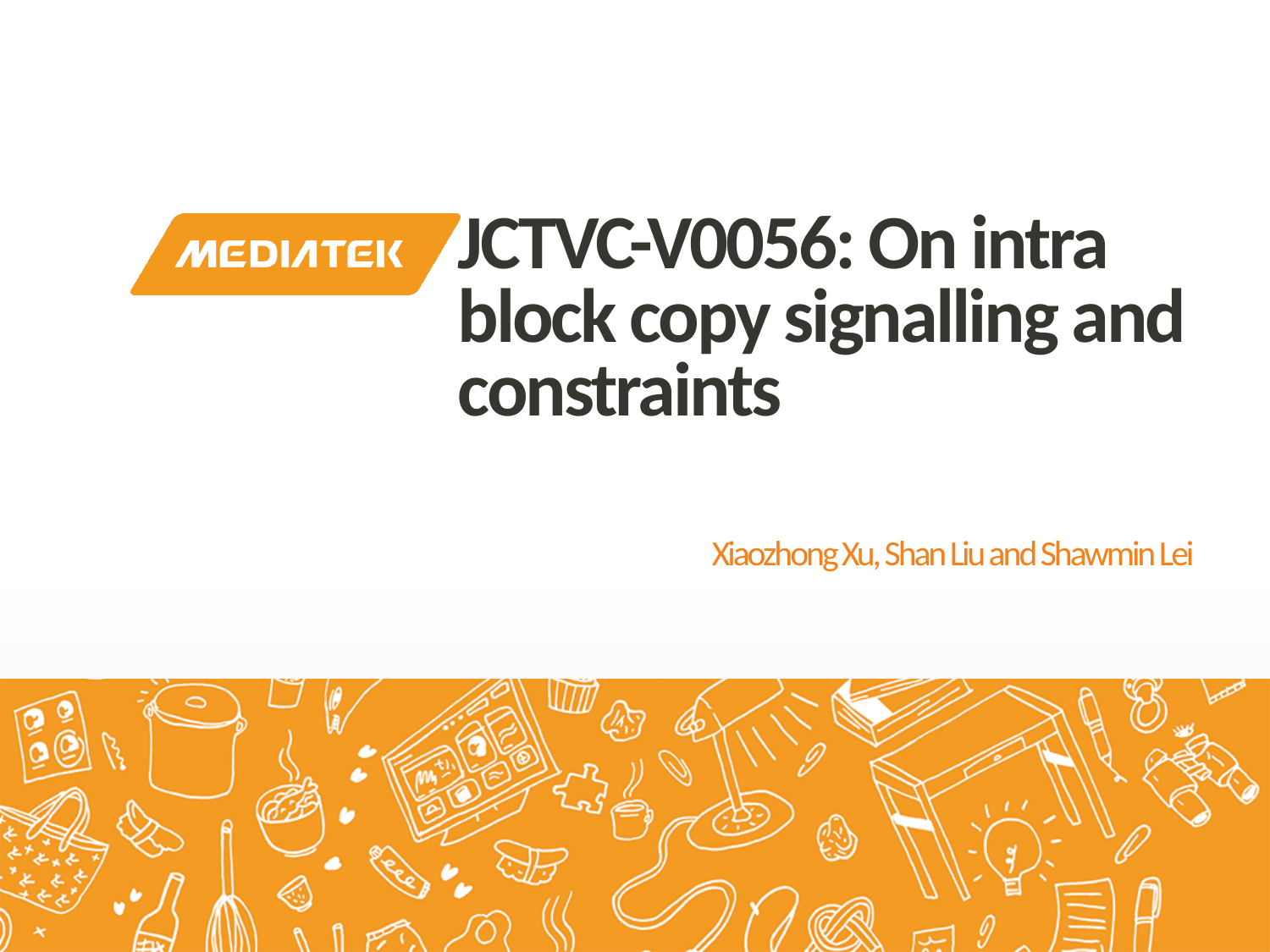

# JCTVC-V0056: On intra block copy signalling and constraints
Xiaozhong Xu, Shan Liu and Shawmin Lei